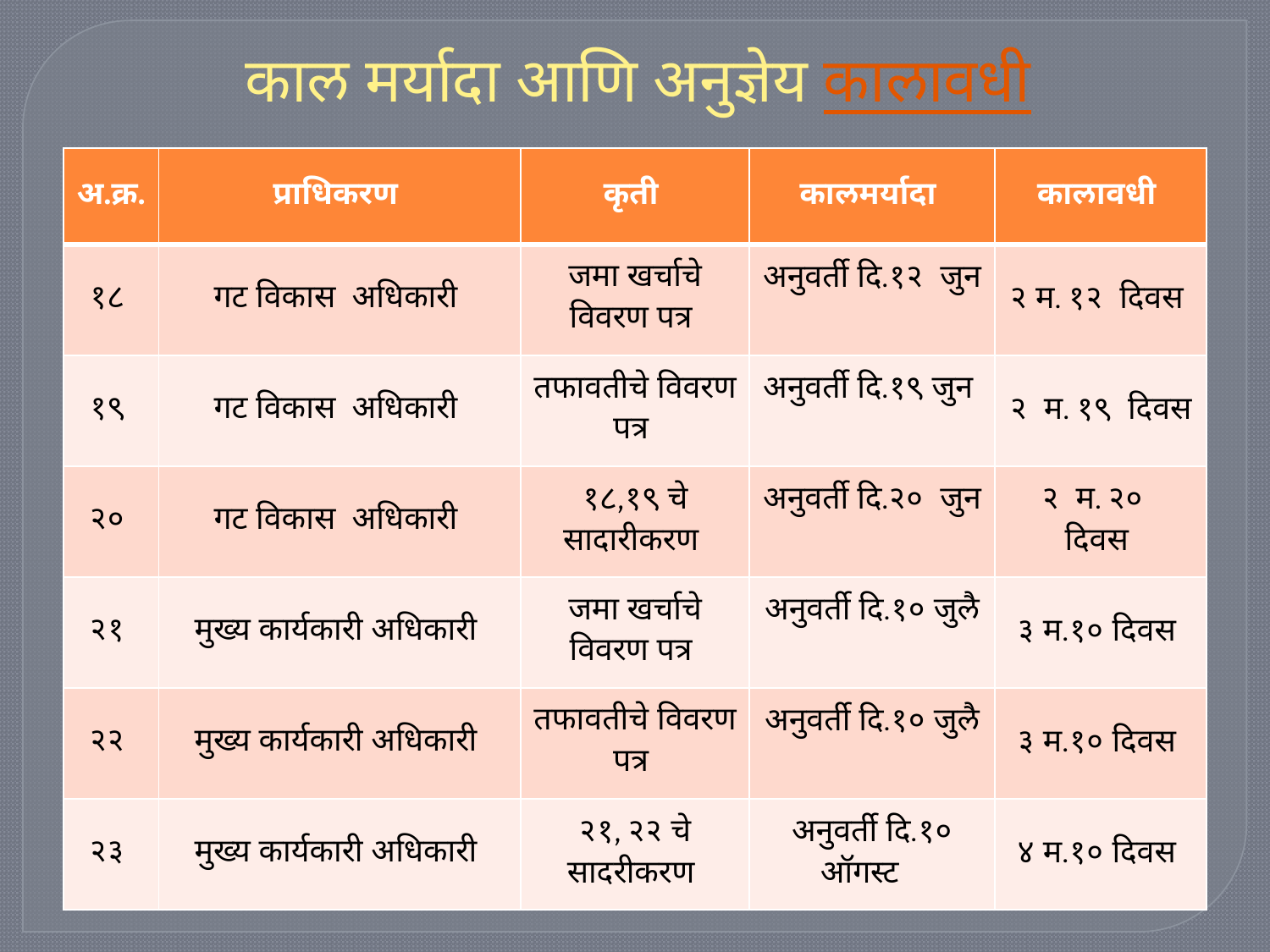

# काल मर्यादा आणि अनुज्ञेय कालावधी
| अ.क्र. | प्राधिकरण | कृती | कालमर्यादा | कालावधी |
| --- | --- | --- | --- | --- |
| १८ | गट विकास अधिकारी | जमा खर्चाचे विवरण पत्र | अनुवर्ती दि.१२ जुन | २ म. १२ दिवस |
| १९ | गट विकास अधिकारी | तफावतीचे विवरण पत्र | अनुवर्ती दि.१९ जुन | २ म. १९ दिवस |
| २० | गट विकास अधिकारी | १८,१९ चे सादारीकरण | अनुवर्ती दि.२० जुन | २ म. २० दिवस |
| २१ | मुख्य कार्यकारी अधिकारी | जमा खर्चाचे विवरण पत्र | अनुवर्ती दि.१० जुलै | ३ म.१० दिवस |
| २२ | मुख्य कार्यकारी अधिकारी | तफावतीचे विवरण पत्र | अनुवर्ती दि.१० जुलै | ३ म.१० दिवस |
| २३ | मुख्य कार्यकारी अधिकारी | २१, २२ चे सादरीकरण | अनुवर्ती दि.१० ऑगस्ट | ४ म.१० दिवस |